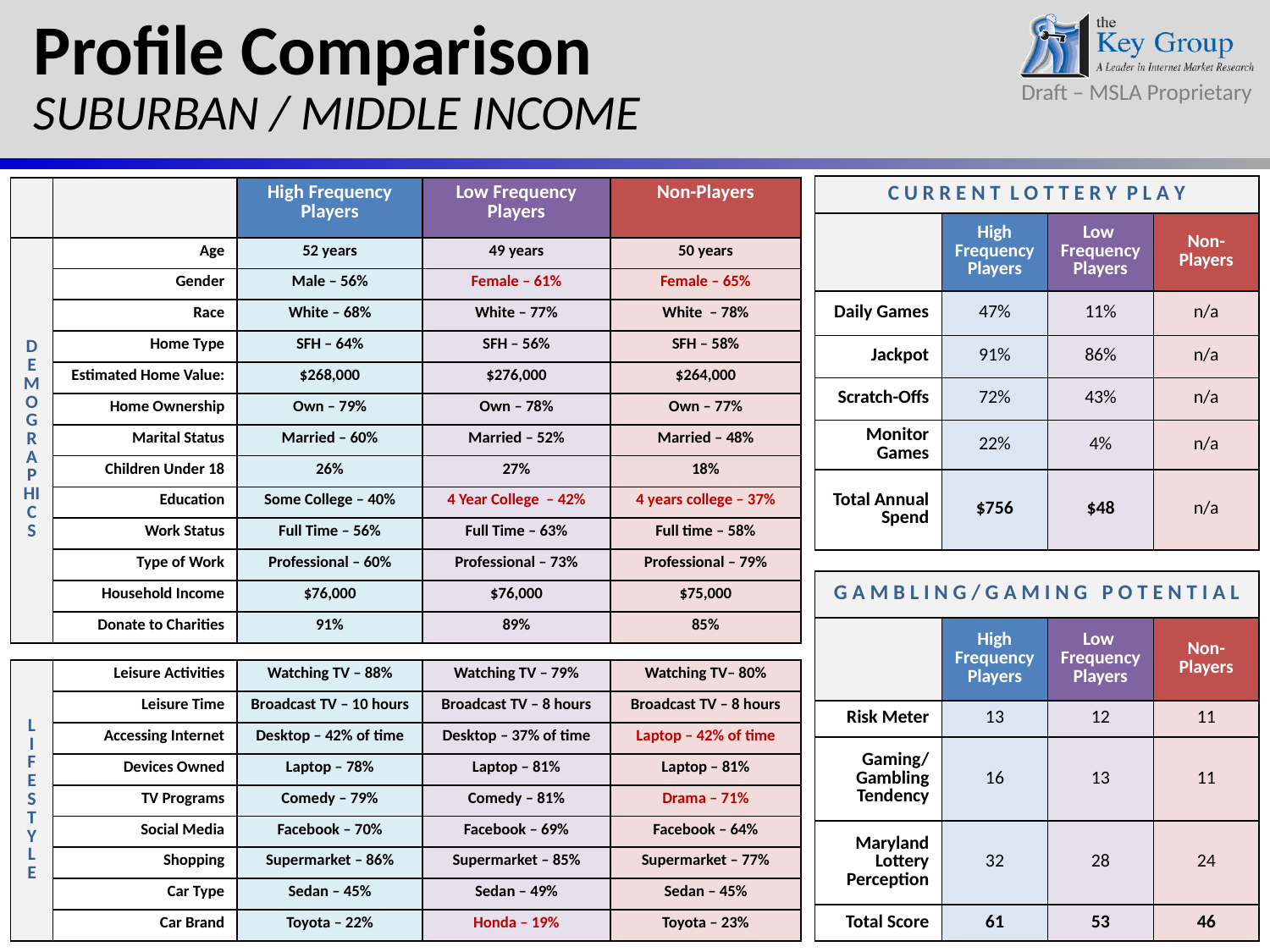

Profile Comparison
SUBURBAN / MIDDLE INCOME
| C U R R E N T L O T T E R Y P L A Y |  |  |  |
| --- | --- | --- | --- |
|  | High Frequency Players | Low Frequency Players | Non-Players |
| Daily Games | 47% | 11% | n/a |
| Jackpot | 91% | 86% | n/a |
| Scratch-Offs | 72% | 43% | n/a |
| Monitor Games | 22% | 4% | n/a |
| Total Annual Spend | $756 | $48 | n/a |
|  |  | High Frequency Players | Low Frequency Players | Non-Players |
| --- | --- | --- | --- | --- |
| DEMOGRAPHICS | Age | 52 years | 49 years | 50 years |
|  | Gender | Male – 56% | Female – 61% | Female – 65% |
|  | Race | White – 68% | White – 77% | White – 78% |
|  | Home Type | SFH – 64% | SFH – 56% | SFH – 58% |
|  | Estimated Home Value: | $268,000 | $276,000 | $264,000 |
|  | Home Ownership | Own – 79% | Own – 78% | Own – 77% |
|  | Marital Status | Married – 60% | Married – 52% | Married – 48% |
|  | Children Under 18 | 26% | 27% | 18% |
|  | Education | Some College – 40% | 4 Year College – 42% | 4 years college – 37% |
|  | Work Status | Full Time – 56% | Full Time – 63% | Full time – 58% |
|  | Type of Work | Professional – 60% | Professional – 73% | Professional – 79% |
|  | Household Income | $76,000 | $76,000 | $75,000 |
|  | Donate to Charities | 91% | 89% | 85% |
|  |  |  |  |  |
| L I F E S TY L E | Leisure Activities | Watching TV – 88% | Watching TV – 79% | Watching TV– 80% |
|  | Leisure Time | Broadcast TV – 10 hours | Broadcast TV – 8 hours | Broadcast TV – 8 hours |
|  | Accessing Internet | Desktop – 42% of time | Desktop – 37% of time | Laptop – 42% of time |
|  | Devices Owned | Laptop – 78% | Laptop – 81% | Laptop – 81% |
|  | TV Programs | Comedy – 79% | Comedy – 81% | Drama – 71% |
|  | Social Media | Facebook – 70% | Facebook – 69% | Facebook – 64% |
|  | Shopping | Supermarket – 86% | Supermarket – 85% | Supermarket – 77% |
|  | Car Type | Sedan – 45% | Sedan – 49% | Sedan – 45% |
|  | Car Brand | Toyota – 22% | Honda – 19% | Toyota – 23% |
| G A M B L I N G / G A M I N G P O T E N T I A L |  |  |  |
| --- | --- | --- | --- |
|  | High Frequency Players | Low Frequency Players | Non-Players |
| Risk Meter | 13 | 12 | 11 |
| Gaming/ Gambling Tendency | 16 | 13 | 11 |
| Maryland Lottery Perception | 32 | 28 | 24 |
| Total Score | 61 | 53 | 46 |